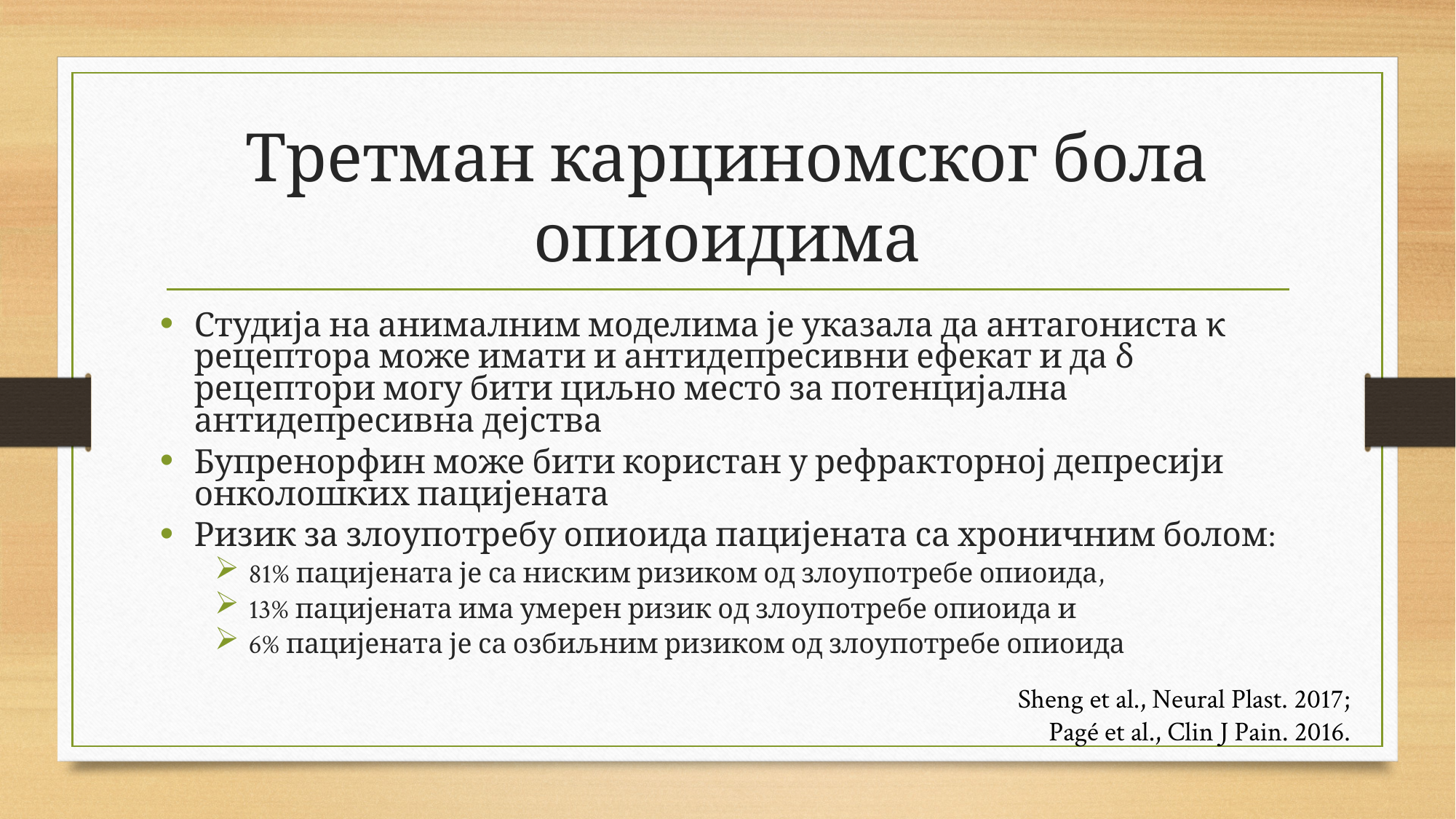

# Третман карциномског бола опиоидима
Студија на анималним моделима је указала да антагониста κ рецептора може имати и антидепресивни ефекат и да δ рецептори могу бити циљно место за потенцијална антидепресивна дејства
Бупренорфин може бити користан у рефракторној депресији онколошких пацијената
Ризик за злоупотребу опиоида пацијената са хроничним болом:
81% пацијената је са ниским ризиком од злоупотребе опиоида,
13% пацијената има умерен ризик од злоупотребе опиоида и
6% пацијената је са озбиљним ризиком од злоупотребе опиоида
Sheng et al., Neural Plast. 2017;
Pagé et al., Clin J Pain. 2016.